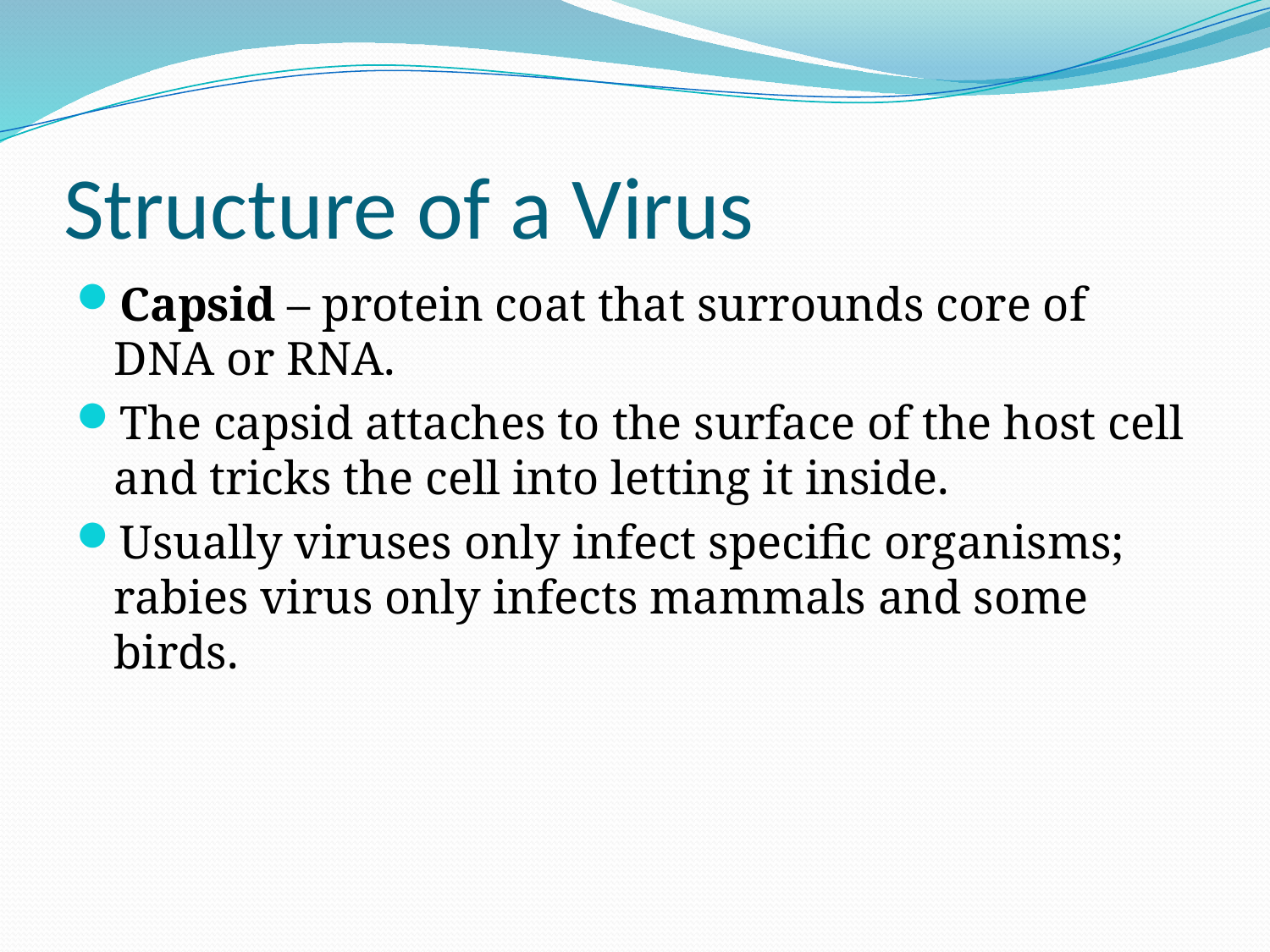

# Structure of a Virus
Capsid – protein coat that surrounds core of DNA or RNA.
The capsid attaches to the surface of the host cell and tricks the cell into letting it inside.
Usually viruses only infect specific organisms; rabies virus only infects mammals and some birds.